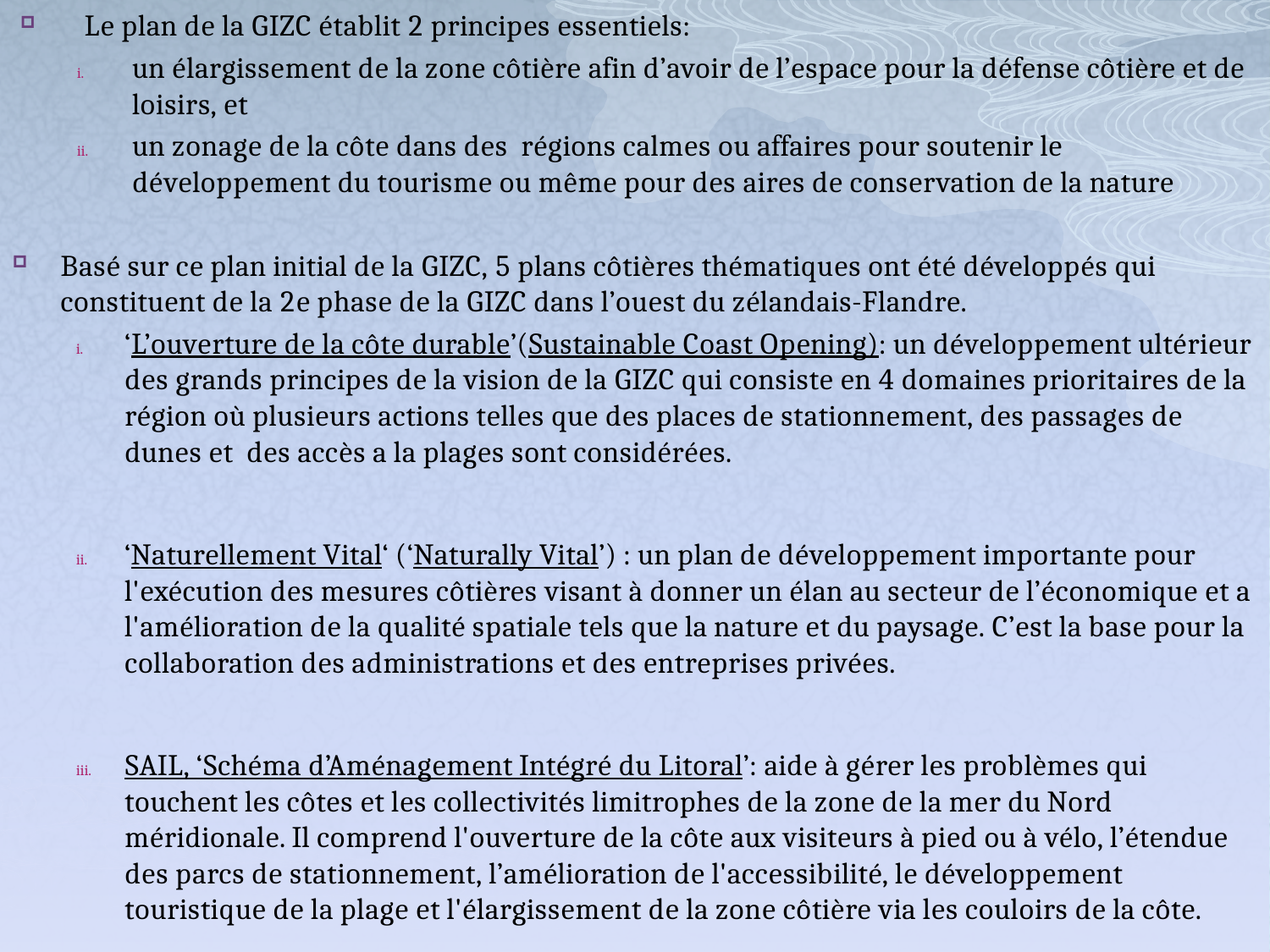

Le plan de la GIZC établit 2 principes essentiels:
un élargissement de la zone côtière afin d’avoir de l’espace pour la défense côtière et de loisirs, et
un zonage de la côte dans des  régions calmes ou affaires pour soutenir le développement du tourisme ou même pour des aires de conservation de la nature

Basé sur ce plan initial de la GIZC, 5 plans côtières thématiques ont été développés qui constituent de la 2e phase de la GIZC dans l’ouest du zélandais-Flandre.
‘L’ouverture de la côte durable’(Sustainable Coast Opening): un développement ultérieur des grands principes de la vision de la GIZC qui consiste en 4 domaines prioritaires de la région où plusieurs actions telles que des places de stationnement, des passages de dunes et  des accès a la plages sont considérées.

‘Naturellement Vital‘ (‘Naturally Vital’) : un plan de développement importante pour l'exécution des mesures côtières visant à donner un élan au secteur de l’économique et a l'amélioration de la qualité spatiale tels que la nature et du paysage. C’est la base pour la collaboration des administrations et des entreprises privées.

SAIL, ‘Schéma d’Aménagement Intégré du Litoral’: aide à gérer les problèmes qui touchent les côtes et les collectivités limitrophes de la zone de la mer du Nord méridionale. Il comprend l'ouverture de la côte aux visiteurs à pied ou à vélo, l’étendue des parcs de stationnement, l’amélioration de l'accessibilité, le développement touristique de la plage et l'élargissement de la zone côtière via les couloirs de la côte.